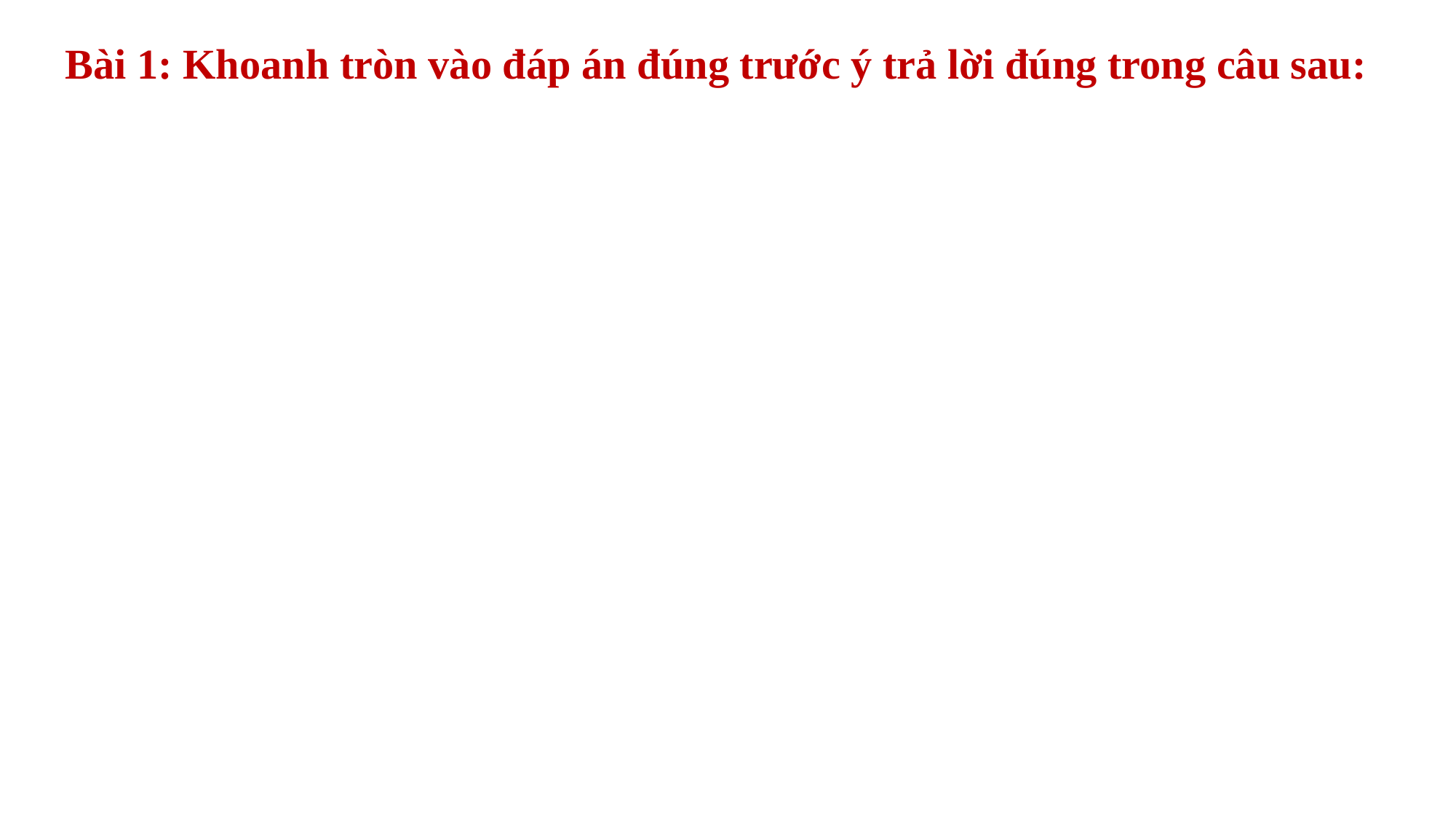

Bài 1: Khoanh tròn vào đáp án đúng trước ý trả lời đúng trong câu sau: